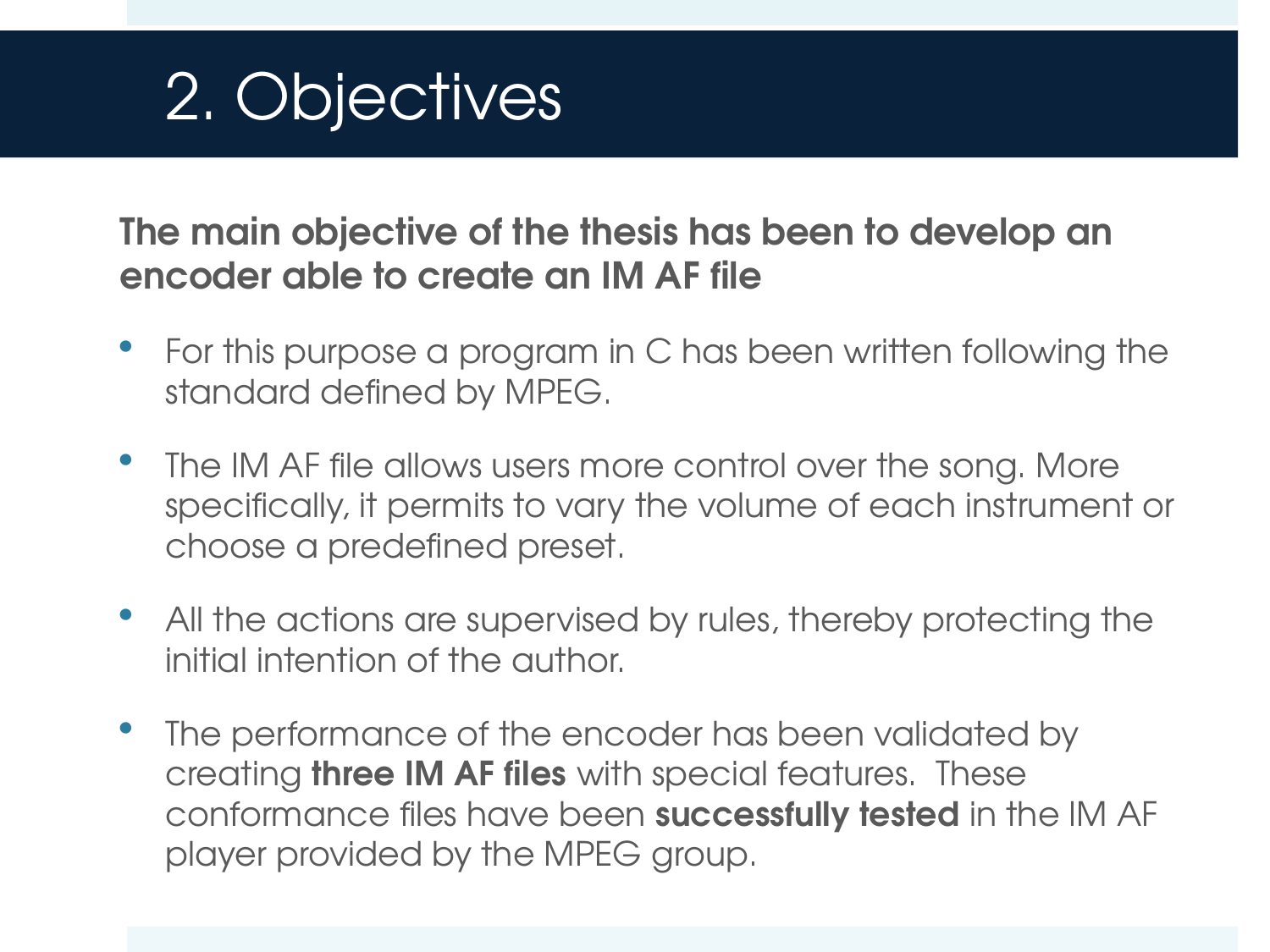

# 2. Objectives
The main objective of the thesis has been to develop an encoder able to create an IM AF file
For this purpose a program in C has been written following the standard defined by MPEG.
The IM AF file allows users more control over the song. More specifically, it permits to vary the volume of each instrument or choose a predefined preset.
All the actions are supervised by rules, thereby protecting the initial intention of the author.
The performance of the encoder has been validated by creating three IM AF files with special features.  These conformance files have been successfully tested in the IM AF player provided by the MPEG group.